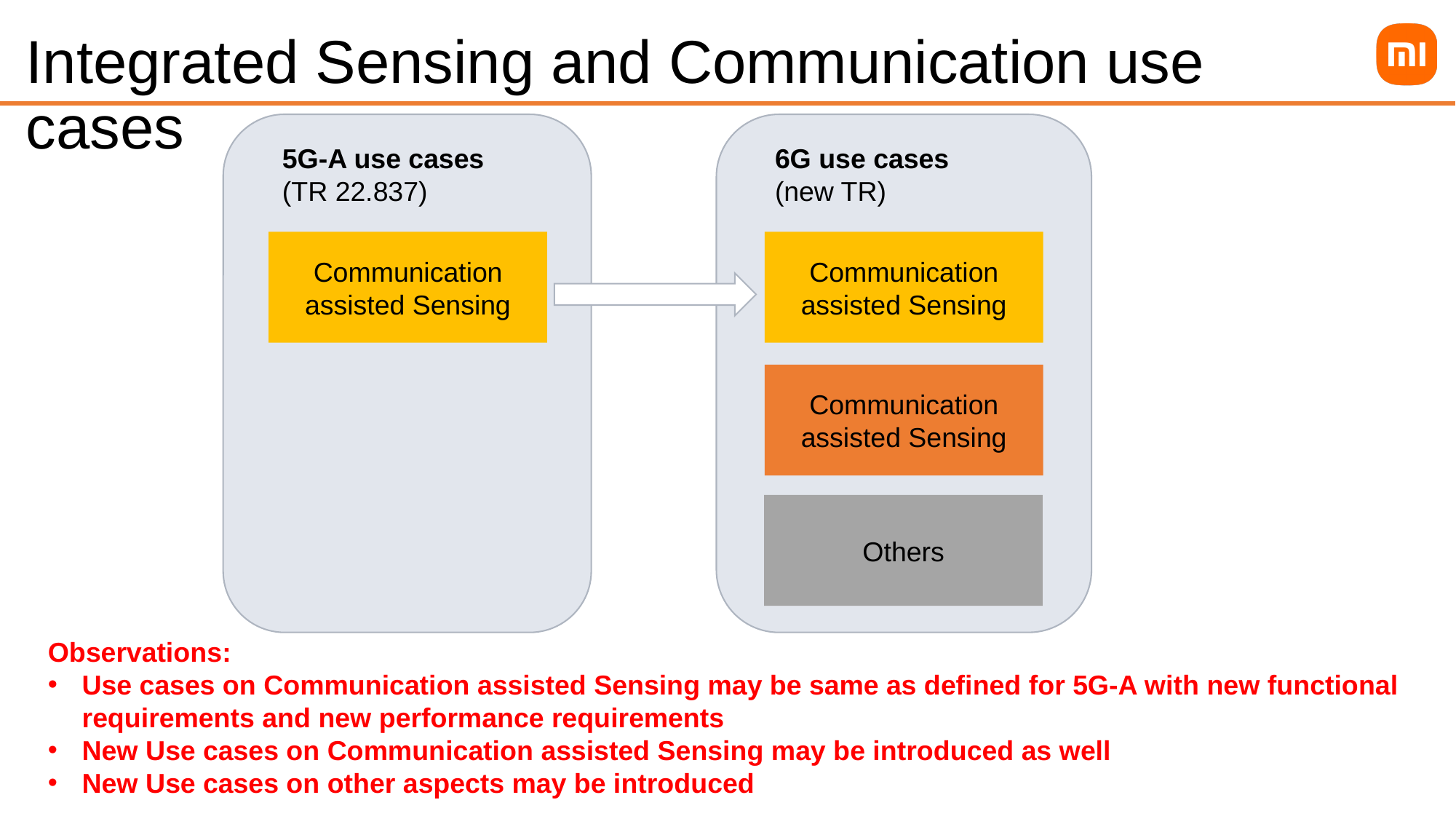

Integrated Sensing and Communication use cases

6G use cases
(new TR)
5G-A use cases
(TR 22.837)

Communication assisted Sensing
Communication assisted Sensing

Communication assisted Sensing
Others
Observations:
Use cases on Communication assisted Sensing may be same as defined for 5G-A with new functional requirements and new performance requirements
New Use cases on Communication assisted Sensing may be introduced as well
New Use cases on other aspects may be introduced